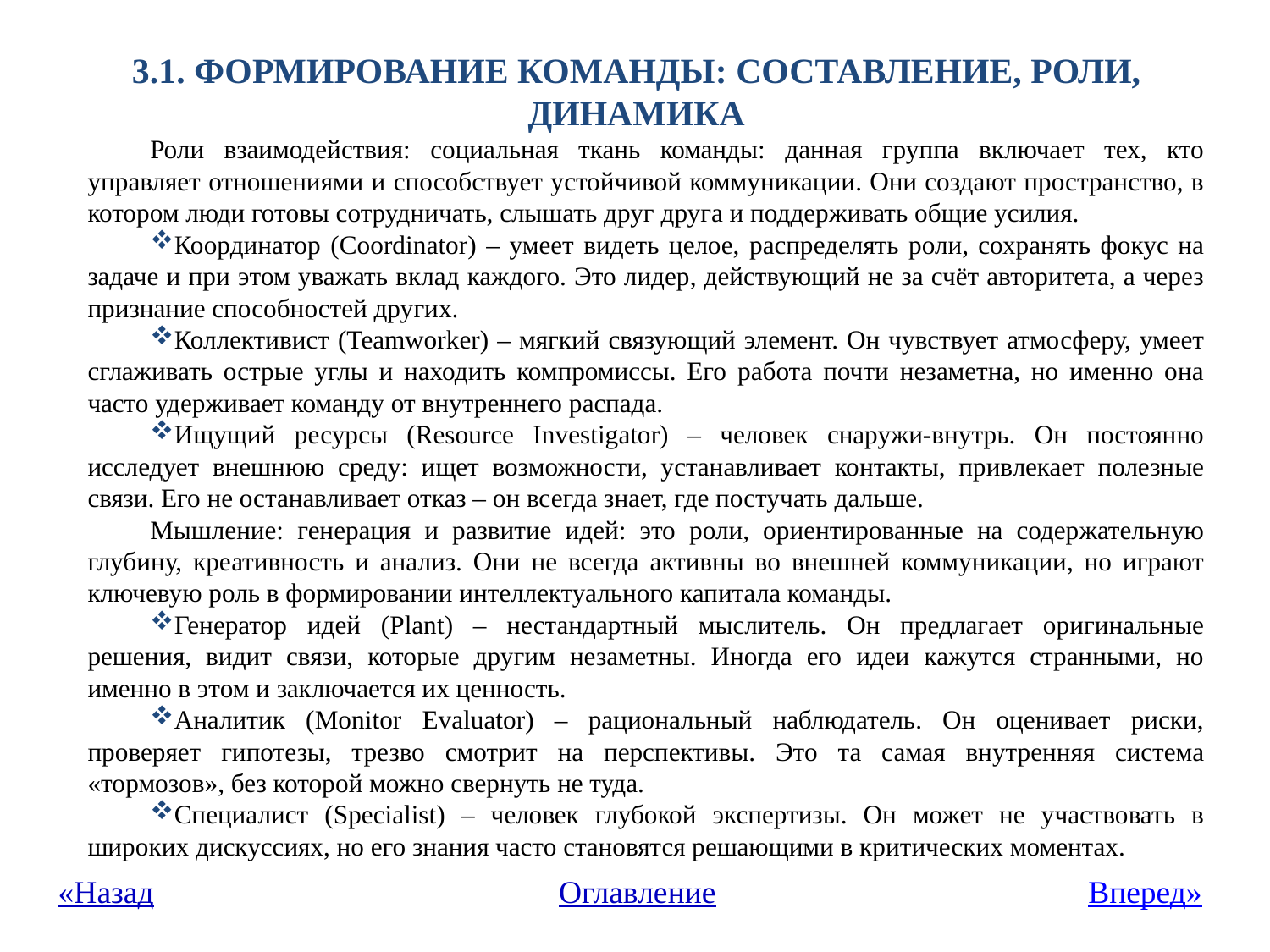

# 3.1. Формирование команды: составление, роли, динамика
Роли взаимодействия: социальная ткань команды: данная группа включает тех, кто управляет отношениями и способствует устойчивой коммуникации. Они создают пространство, в котором люди готовы сотрудничать, слышать друг друга и поддерживать общие усилия.
Координатор (Coordinator) – умеет видеть целое, распределять роли, сохранять фокус на задаче и при этом уважать вклад каждого. Это лидер, действующий не за счёт авторитета, а через признание способностей других.
Коллективист (Teamworker) – мягкий связующий элемент. Он чувствует атмосферу, умеет сглаживать острые углы и находить компромиссы. Его работа почти незаметна, но именно она часто удерживает команду от внутреннего распада.
Ищущий ресурсы (Resource Investigator) – человек снаружи-внутрь. Он постоянно исследует внешнюю среду: ищет возможности, устанавливает контакты, привлекает полезные связи. Его не останавливает отказ – он всегда знает, где постучать дальше.
Мышление: генерация и развитие идей: это роли, ориентированные на содержательную глубину, креативность и анализ. Они не всегда активны во внешней коммуникации, но играют ключевую роль в формировании интеллектуального капитала команды.
Генератор идей (Plant) – нестандартный мыслитель. Он предлагает оригинальные решения, видит связи, которые другим незаметны. Иногда его идеи кажутся странными, но именно в этом и заключается их ценность.
Аналитик (Monitor Evaluator) – рациональный наблюдатель. Он оценивает риски, проверяет гипотезы, трезво смотрит на перспективы. Это та самая внутренняя система «тормозов», без которой можно свернуть не туда.
Специалист (Specialist) – человек глубокой экспертизы. Он может не участвовать в широких дискуссиях, но его знания часто становятся решающими в критических моментах.

«Назад
Оглавление
Вперед»